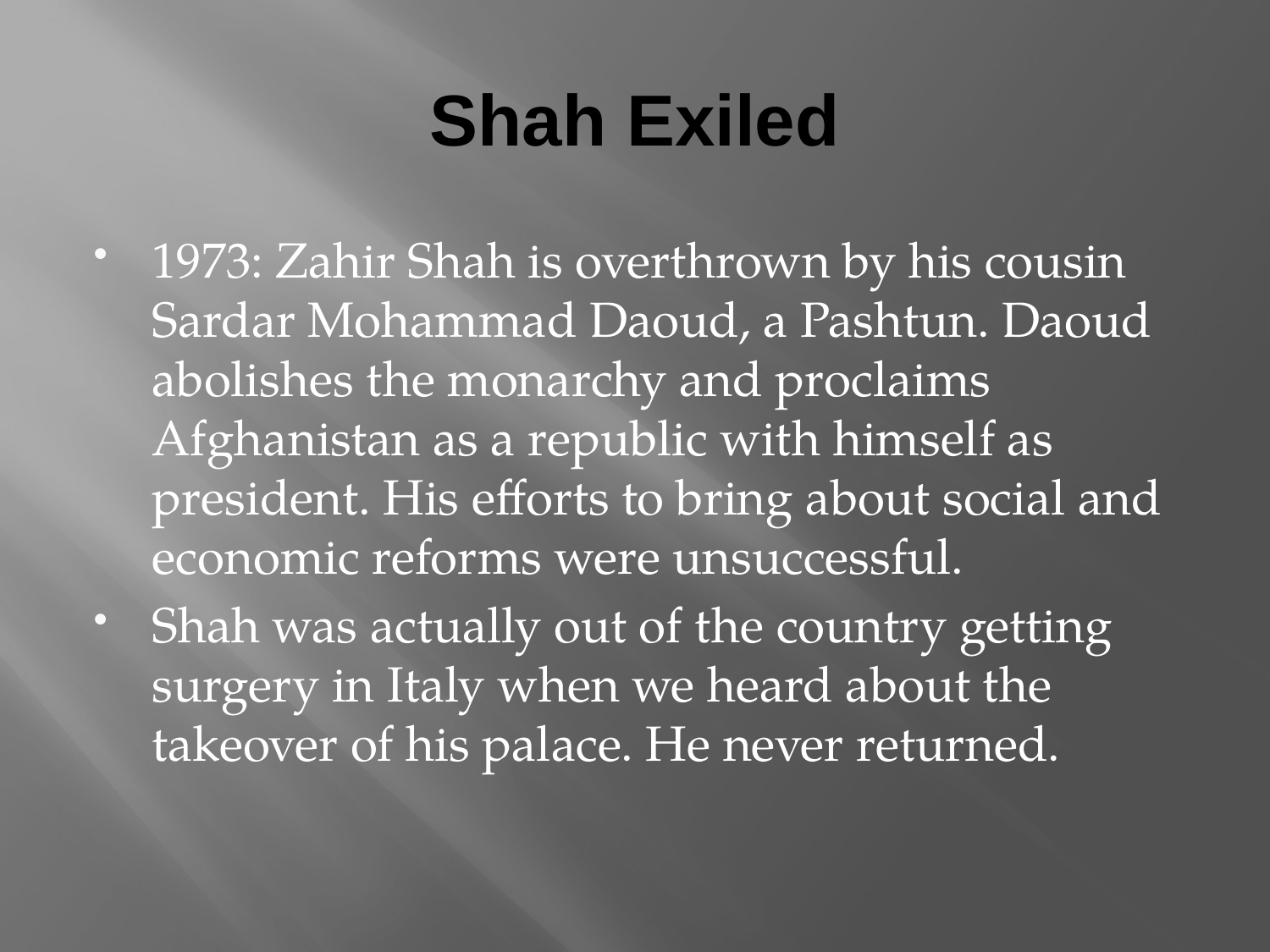

# Shah Exiled
1973: Zahir Shah is overthrown by his cousin Sardar Mohammad Daoud, a Pashtun. Daoud abolishes the monarchy and proclaims Afghanistan as a republic with himself as president. His efforts to bring about social and economic reforms were unsuccessful.
Shah was actually out of the country getting surgery in Italy when we heard about the takeover of his palace. He never returned.